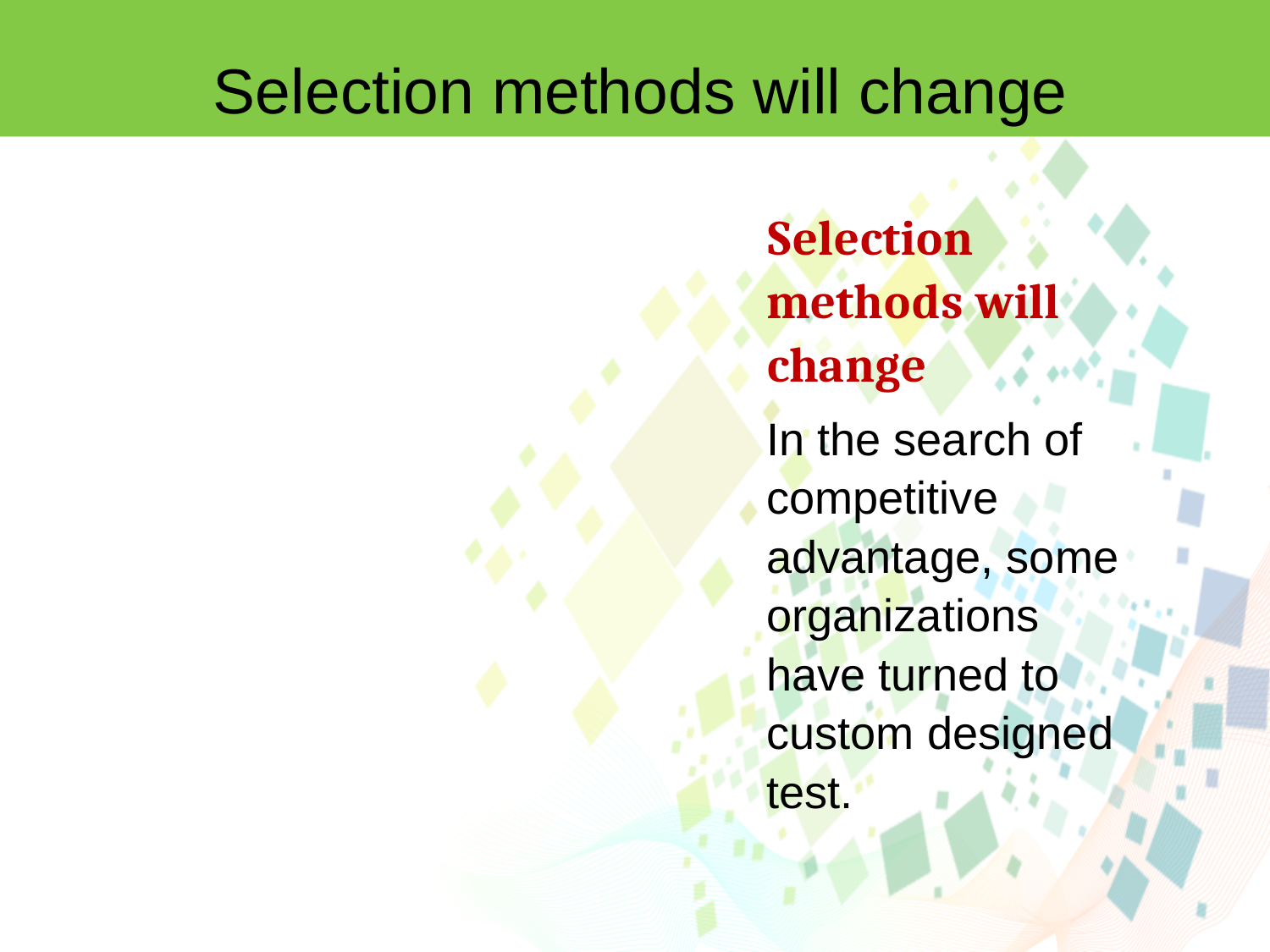

Selection methods will change
Selection methods will change
In the search of competitive advantage, some organizations have turned to custom designed test.